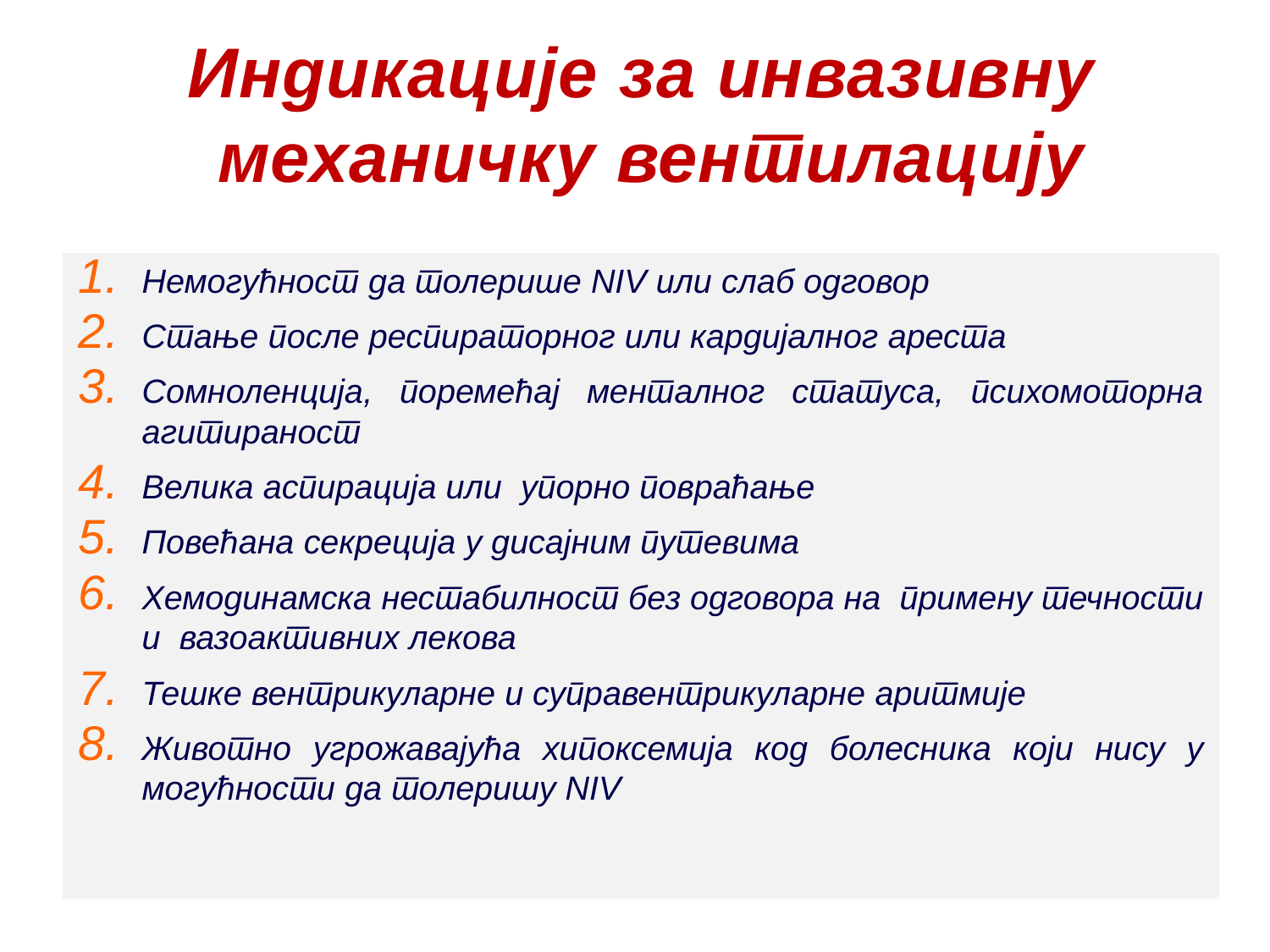

# Индикације за инвазивну механичку вентилацију
Немогућност да толерише NIV или слаб одговор
Стање после респираторног или кардијалног ареста
Сомноленција, поремећај менталног статуса, психомоторна агитираност
Велика аспирација или  упорно повраћање
Повећана секреција у дисајним путевима
Хемодинамска нестабилност без одговора на  примену течности и  вазоактивних лекова
Тешке вентрикуларне и суправентрикуларне аритмије
Животно угрожавајућа хипоксемија код болесника који нису у могућности да толеришу NIV